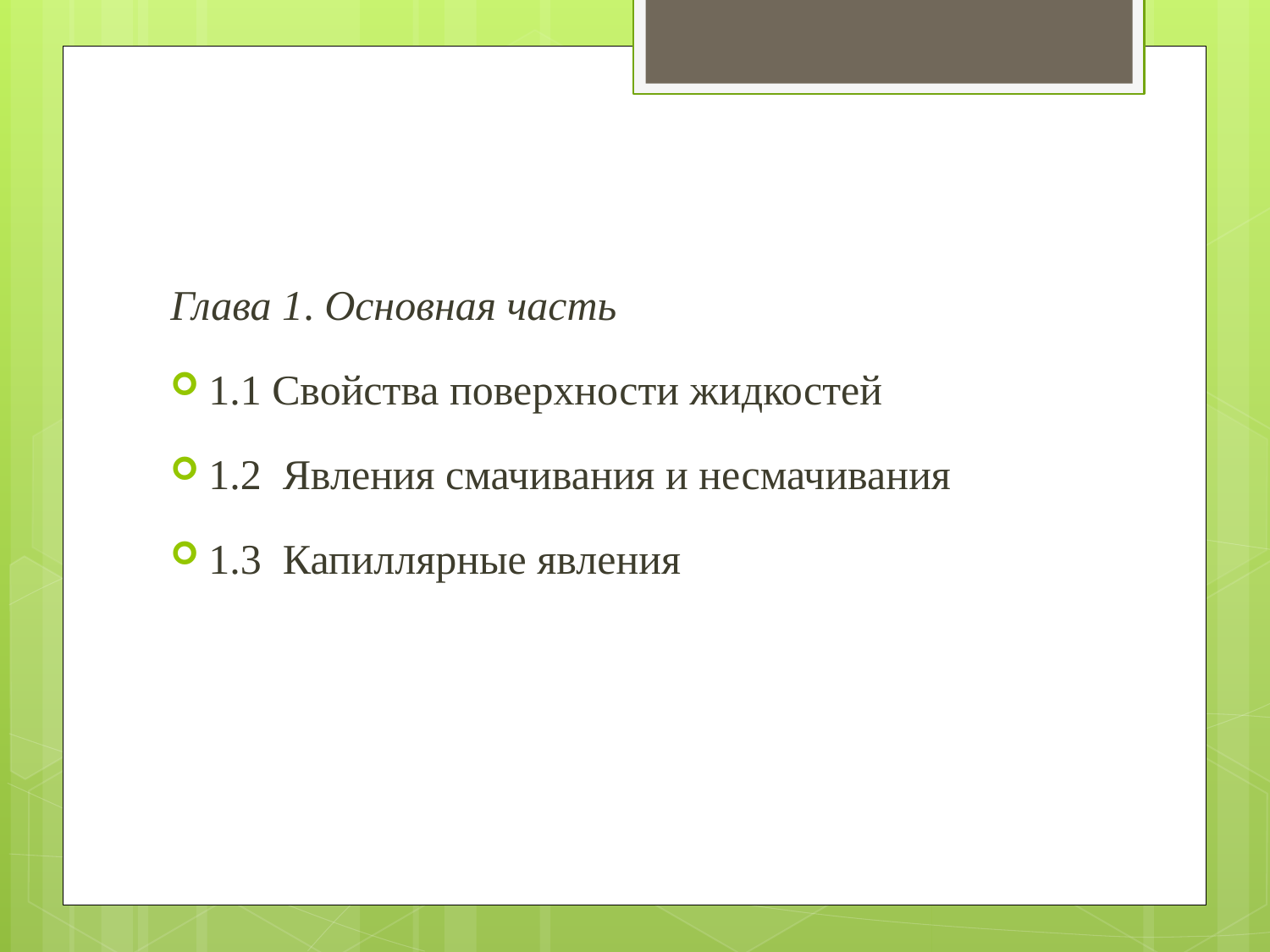

#
Глава 1. Основная часть
1.1 Свойства поверхности жидкостей
1.2  Явления смачивания и несмачивания
1.3  Капиллярные явления